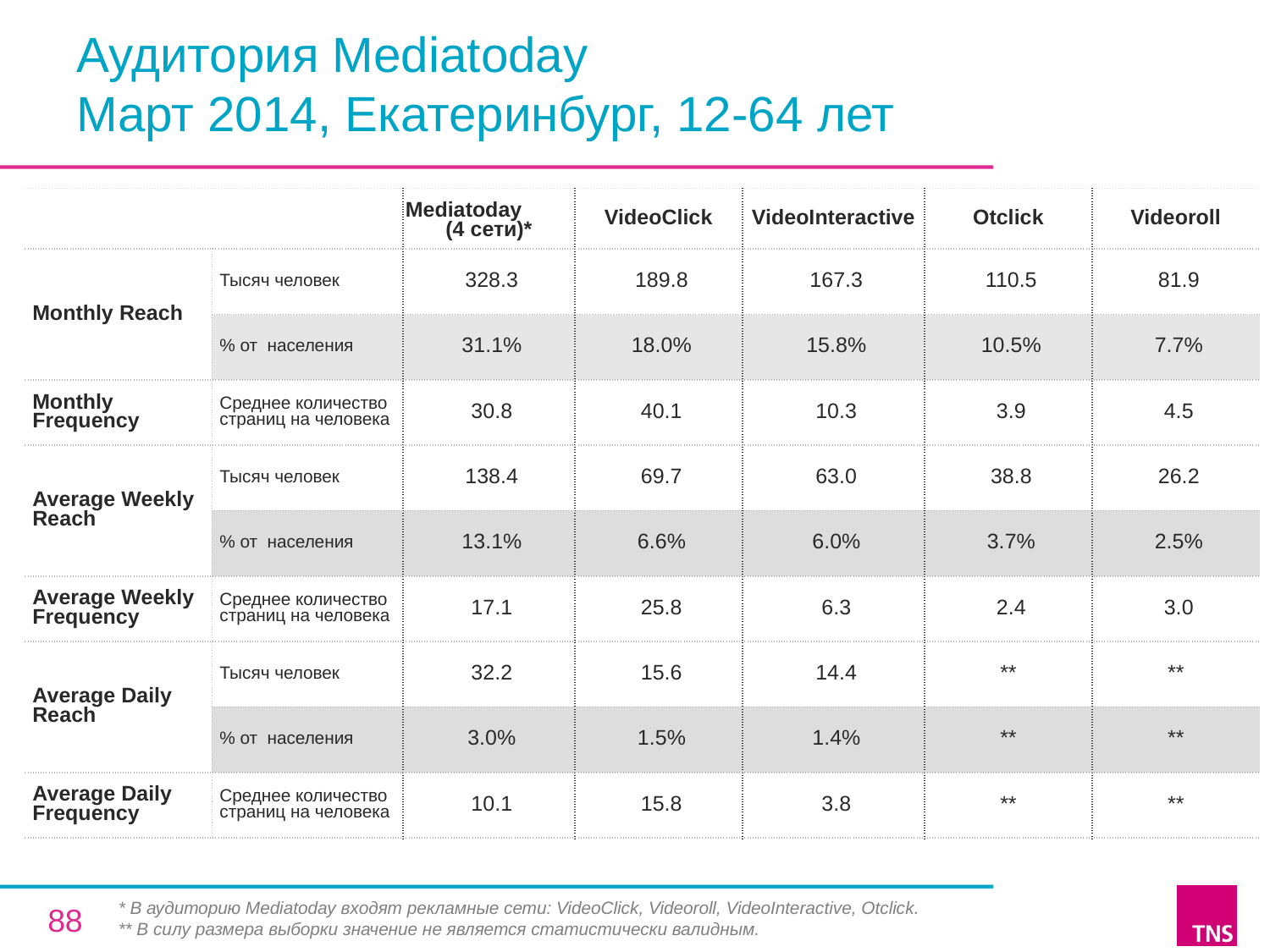

# Аудитория Mediatoday Март 2014, Екатеринбург, 12-64 лет
|  |  | Mediatoday (4 сети)\* | VideoClick | VideoInteractive | Otclick | Videoroll |
| --- | --- | --- | --- | --- | --- | --- |
| Monthly Reach | Тысяч человек | 328.3 | 189.8 | 167.3 | 110.5 | 81.9 |
|  | % от населения | 31.1% | 18.0% | 15.8% | 10.5% | 7.7% |
| Monthly Frequency | Среднее количество страниц на человека | 30.8 | 40.1 | 10.3 | 3.9 | 4.5 |
| Average Weekly Reach | Тысяч человек | 138.4 | 69.7 | 63.0 | 38.8 | 26.2 |
|  | % от населения | 13.1% | 6.6% | 6.0% | 3.7% | 2.5% |
| Average Weekly Frequency | Среднее количество страниц на человека | 17.1 | 25.8 | 6.3 | 2.4 | 3.0 |
| Average Daily Reach | Тысяч человек | 32.2 | 15.6 | 14.4 | \*\* | \*\* |
|  | % от населения | 3.0% | 1.5% | 1.4% | \*\* | \*\* |
| Average Daily Frequency | Среднее количество страниц на человека | 10.1 | 15.8 | 3.8 | \*\* | \*\* |
* В аудиторию Mediatoday входят рекламные сети: VideoClick, Videoroll, VideoInteractive, Otclick.
** В силу размера выборки значение не является статистически валидным.
88